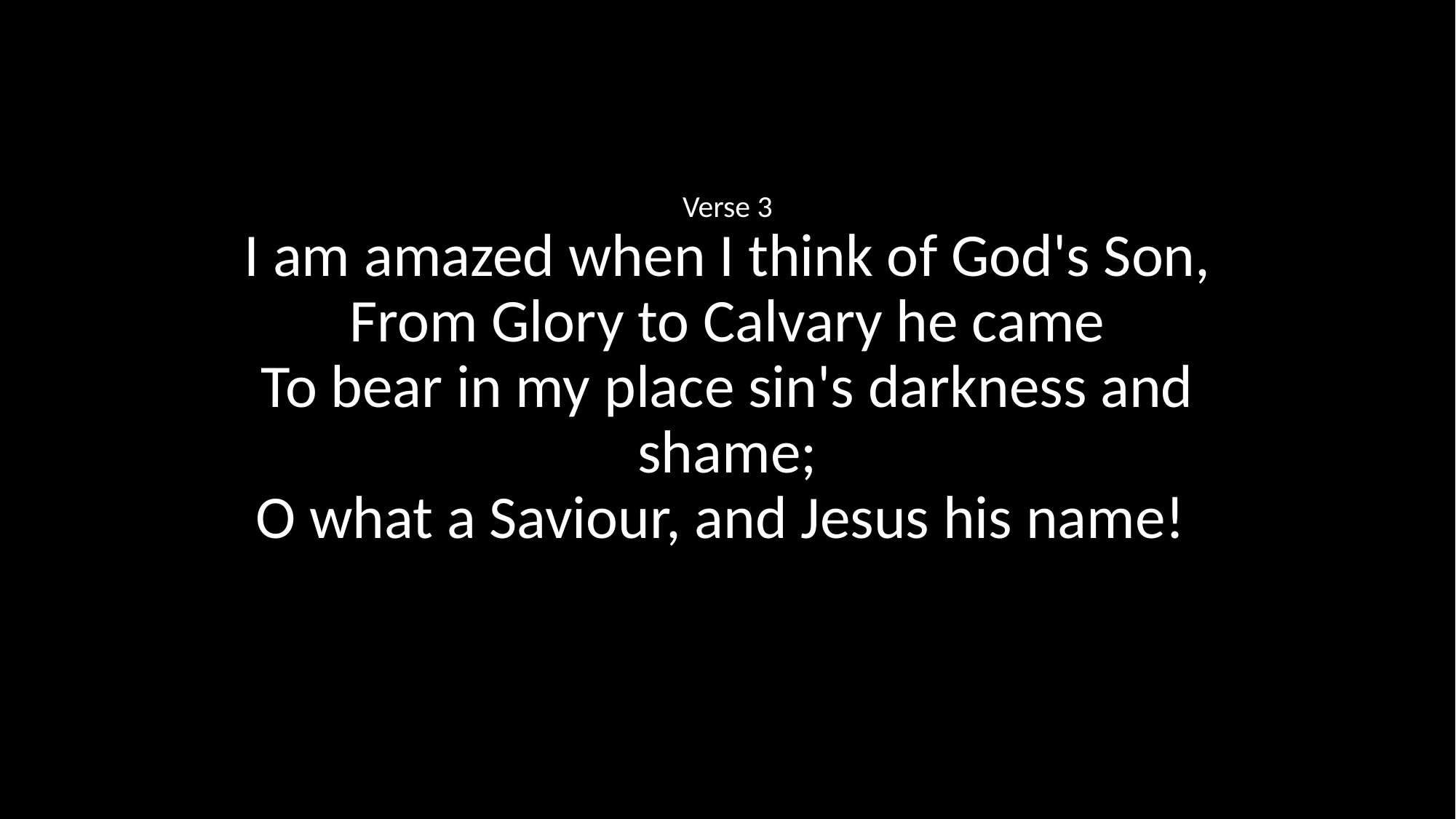

Verse 3
I am amazed when I think of God's Son,
From Glory to Calvary he came
To bear in my place sin's darkness and shame;
O what a Saviour, and Jesus his name!